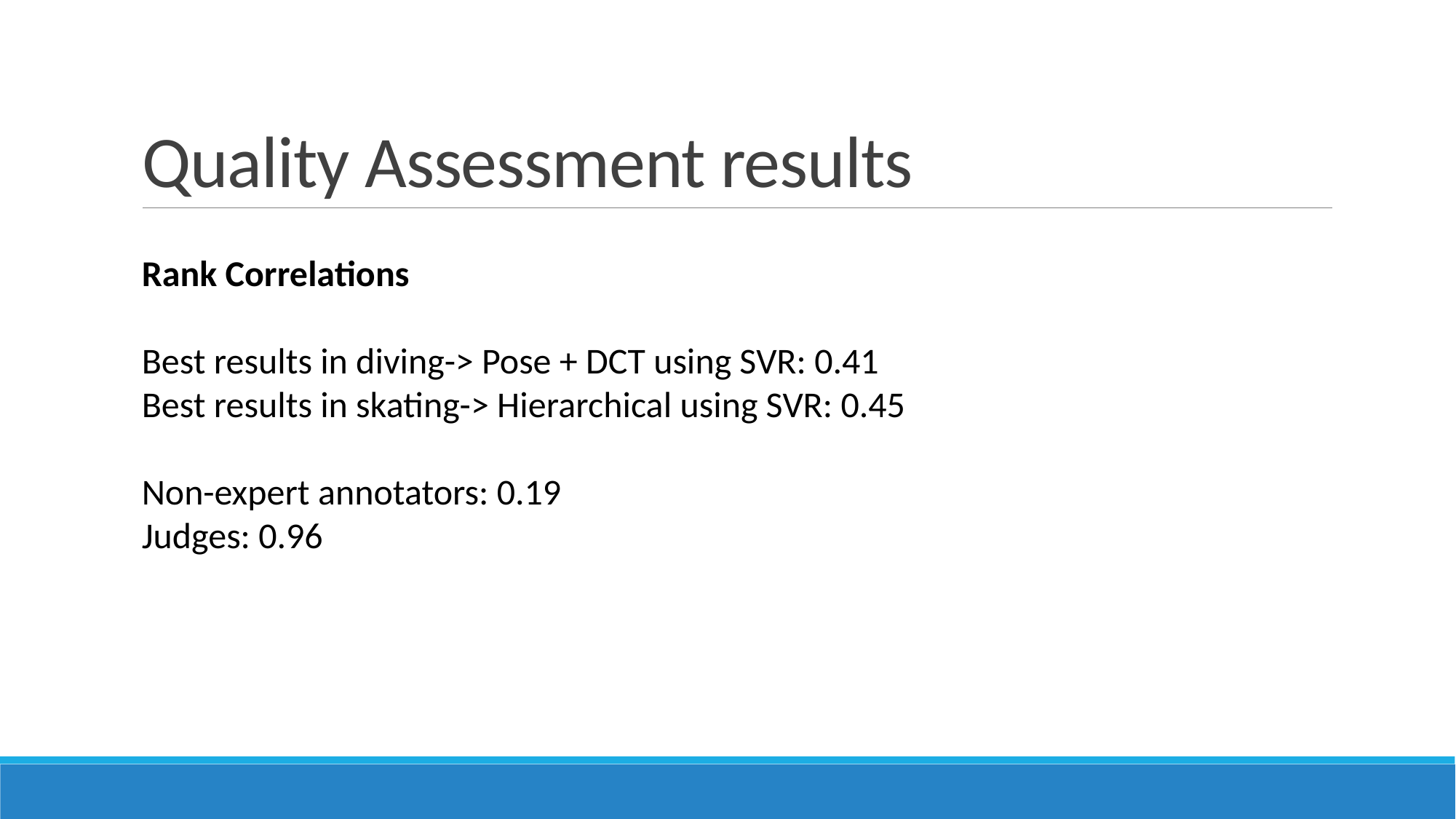

# Quality Assessment results
Rank Correlations

Best results in diving-> Pose + DCT using SVR: 0.41
Best results in skating-> Hierarchical using SVR: 0.45

Non-expert annotators: 0.19
Judges: 0.96